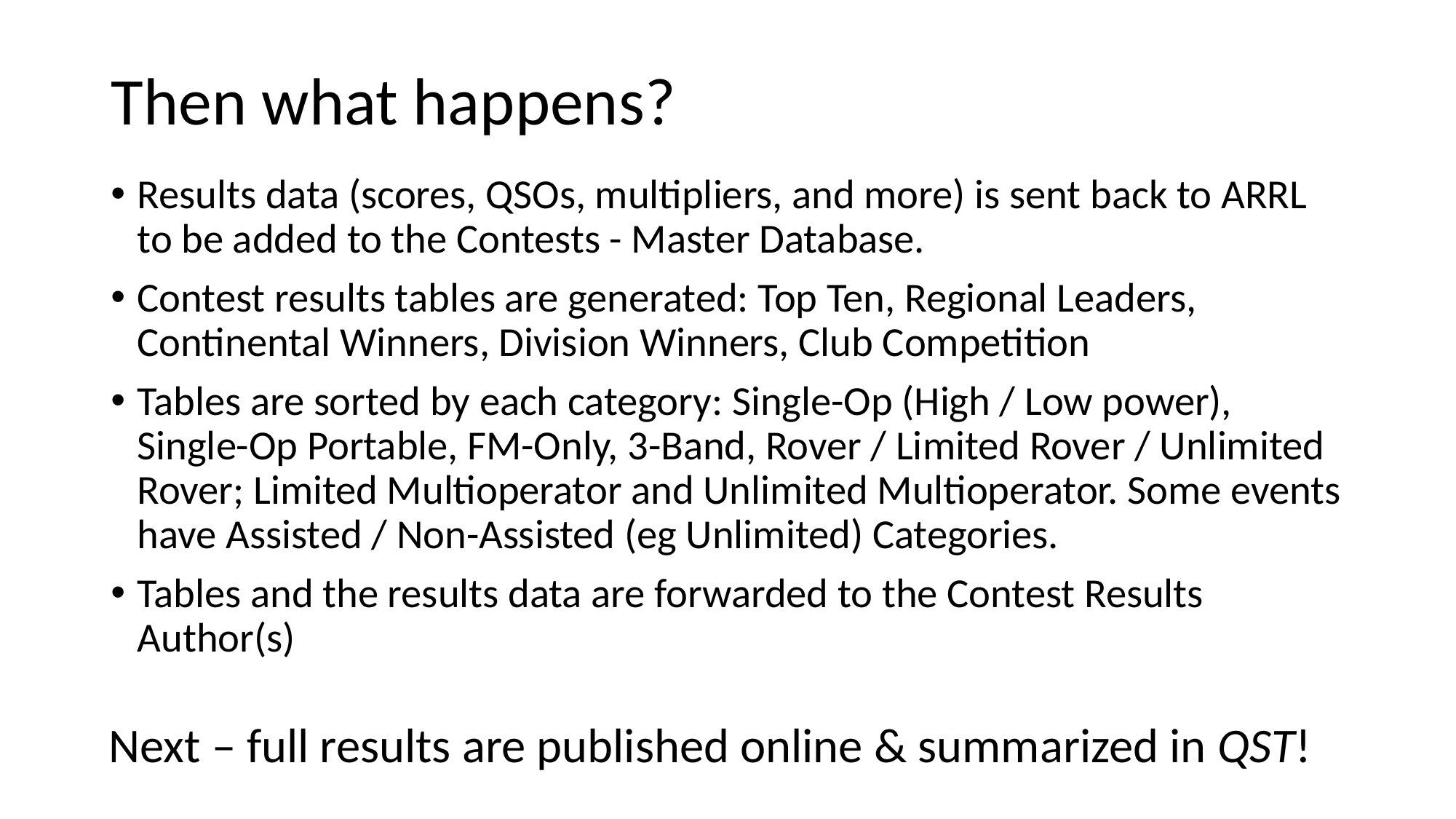

# Then what happens?
Results data (scores, QSOs, multipliers, and more) is sent back to ARRL to be added to the Contests - Master Database.
Contest results tables are generated: Top Ten, Regional Leaders, Continental Winners, Division Winners, Club Competition
Tables are sorted by each category: Single-Op (High / Low power), Single-Op Portable, FM-Only, 3-Band, Rover / Limited Rover / Unlimited Rover; Limited Multioperator and Unlimited Multioperator. Some events have Assisted / Non-Assisted (eg Unlimited) Categories.
Tables and the results data are forwarded to the Contest Results Author(s)
    Next – full results are published online & summarized in QST!